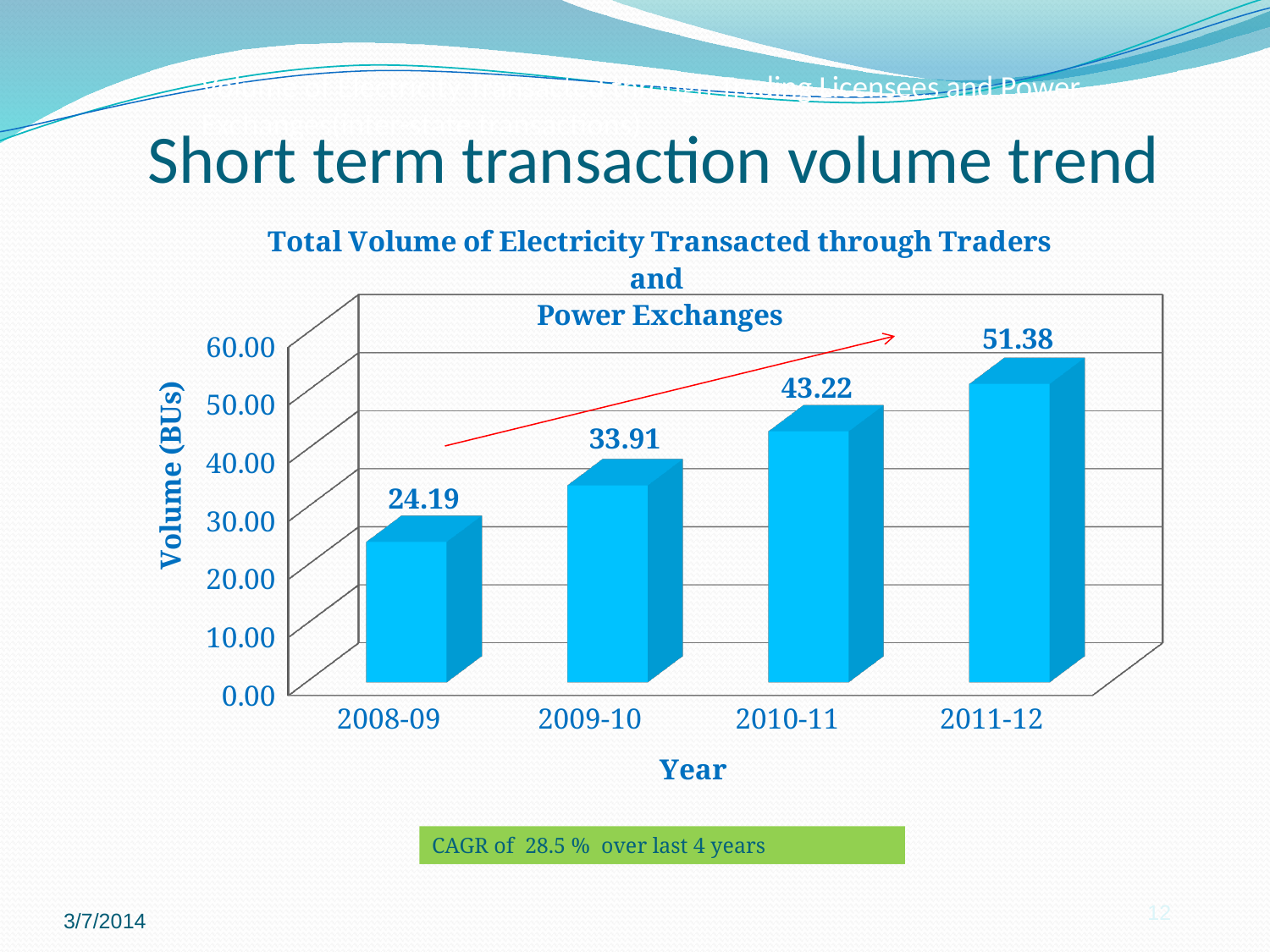

# Short term transaction volume trend
Volume of Electricity Transacted through Trading Licensees and Power Exchanges(inter-state transactions)

[unsupported chart]

CAGR of  28.5 %  over last 4 years
3/7/2014
12